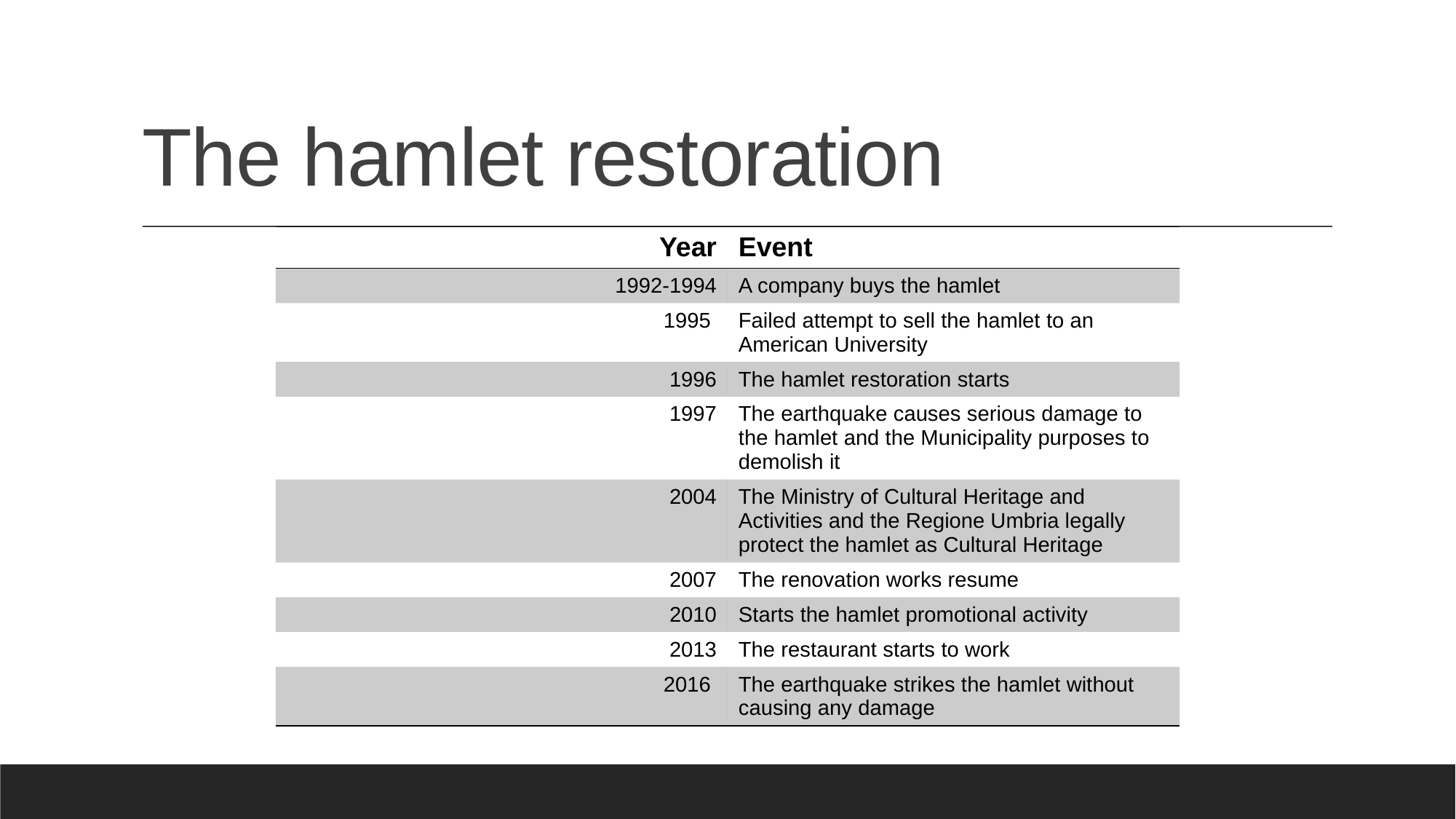

# The hamlet restoration
| Year | Event |
| --- | --- |
| 1992-1994 | A company buys the hamlet |
| 1995 | Failed attempt to sell the hamlet to an American University |
| 1996 | The hamlet restoration starts |
| 1997 | The earthquake causes serious damage to the hamlet and the Municipality purposes to demolish it |
| 2004 | The Ministry of Cultural Heritage and Activities and the Regione Umbria legally protect the hamlet as Cultural Heritage |
| 2007 | The renovation works resume |
| 2010 | Starts the hamlet promotional activity |
| 2013 | The restaurant starts to work |
| 2016 | The earthquake strikes the hamlet without causing any damage |